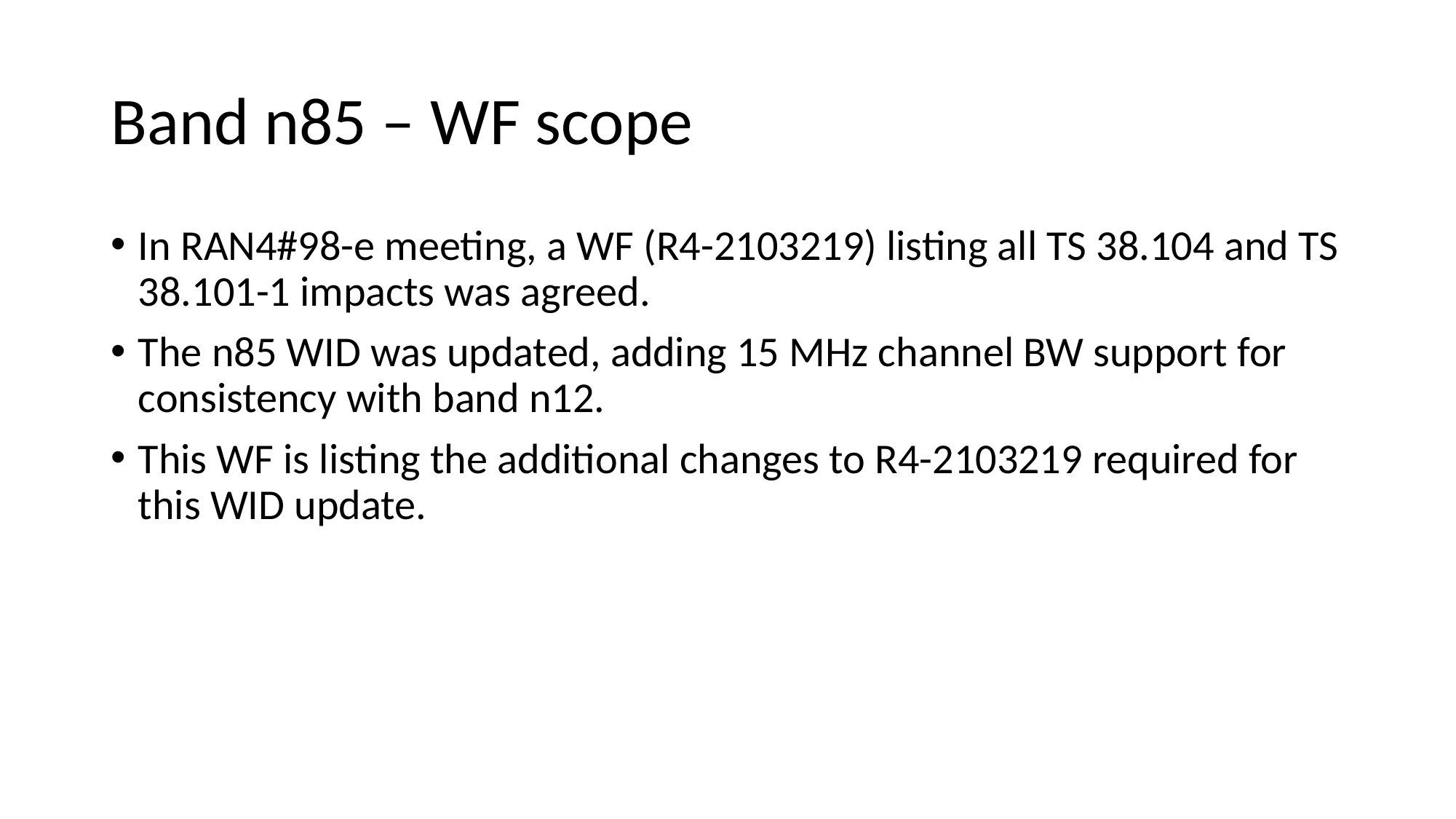

# Band n85 – WF scope
In RAN4#98-e meeting, a WF (R4-2103219) listing all TS 38.104 and TS 38.101-1 impacts was agreed.
The n85 WID was updated, adding 15 MHz channel BW support for consistency with band n12.
This WF is listing the additional changes to R4-2103219 required for this WID update.